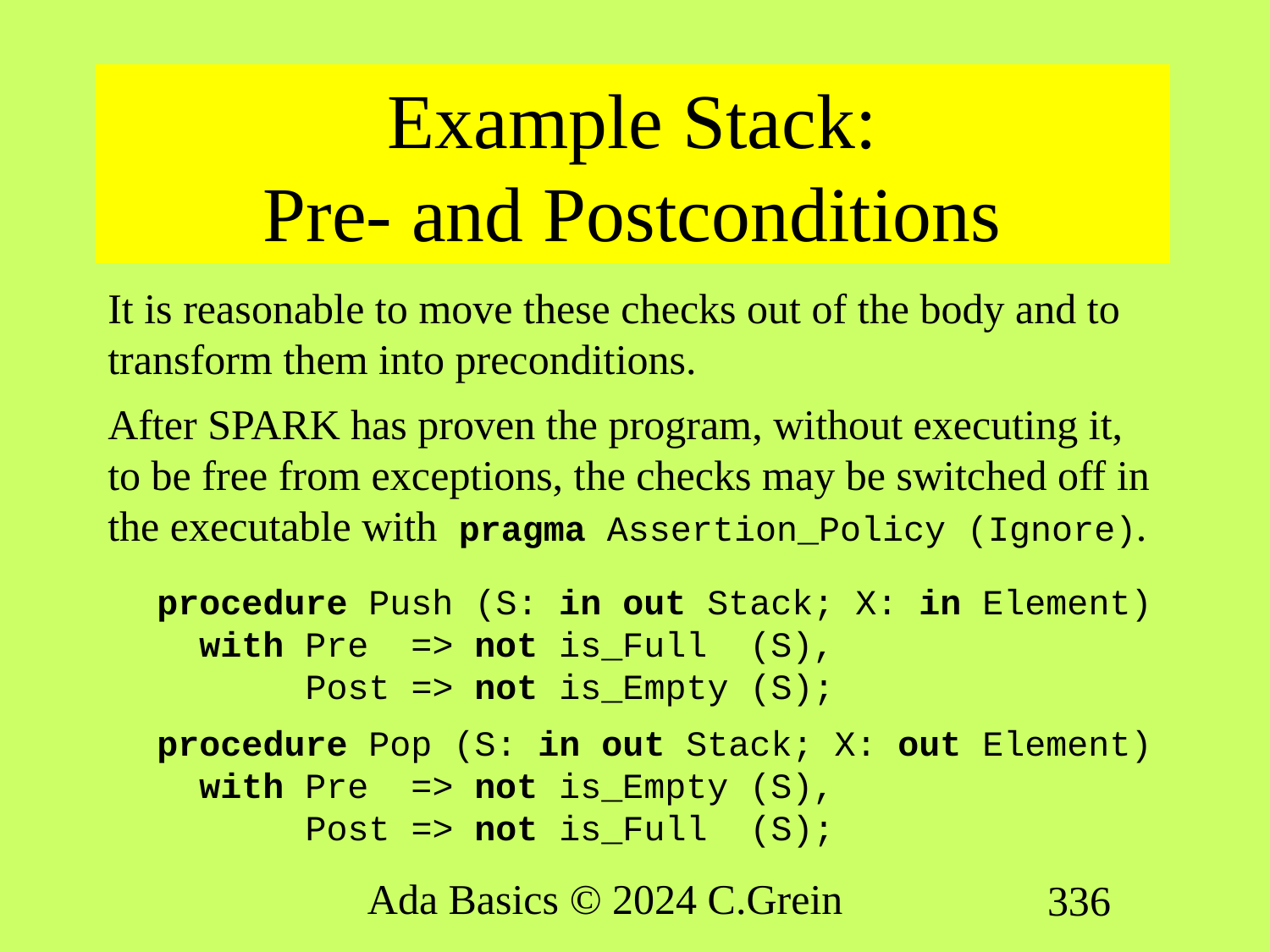

# Example Stack: Pre- and Postconditions
It is reasonable to move these checks out of the body and to transform them into preconditions.
After SPARK has proven the program, without executing it, to be free from exceptions, the checks may be switched off in the executable with  pragma Assertion_Policy (Ignore).

procedure Push (S: in out Stack; X: in Element)
  with Pre  => not is_Full  (S),
       Post => not is_Empty (S);
procedure Pop (S: in out Stack; X: out Element)
  with Pre  => not is_Empty (S),
       Post => not is_Full  (S);
Ada Basics © 2024 C.Grein
336